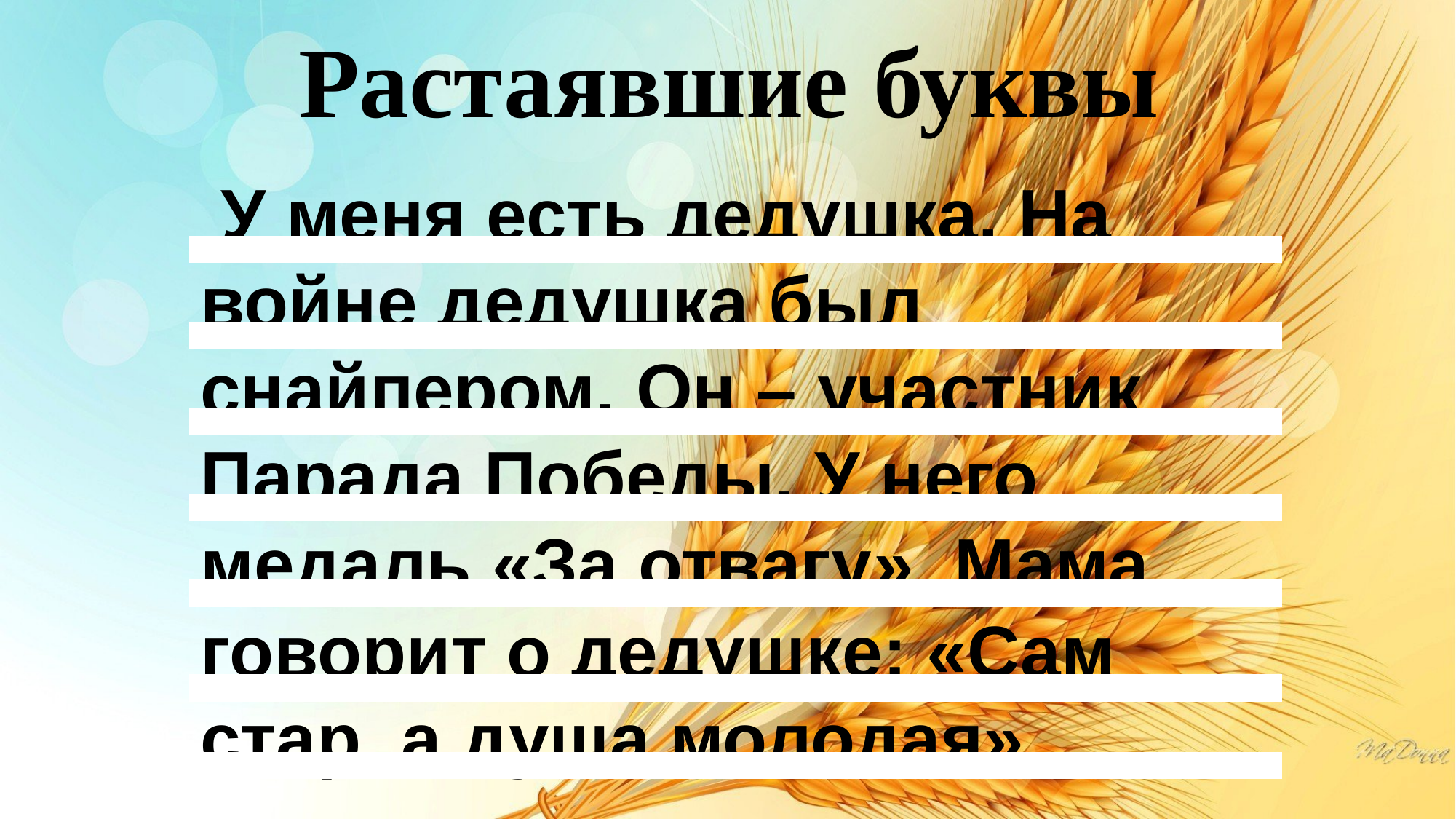

Растаявшие буквы
 У меня есть дедушка. На войне дедушка был снайпером. Он – участник Парада Победы. У него медаль «За отвагу». Мама говорит о дедушке: «Сам стар, а душа молодая».